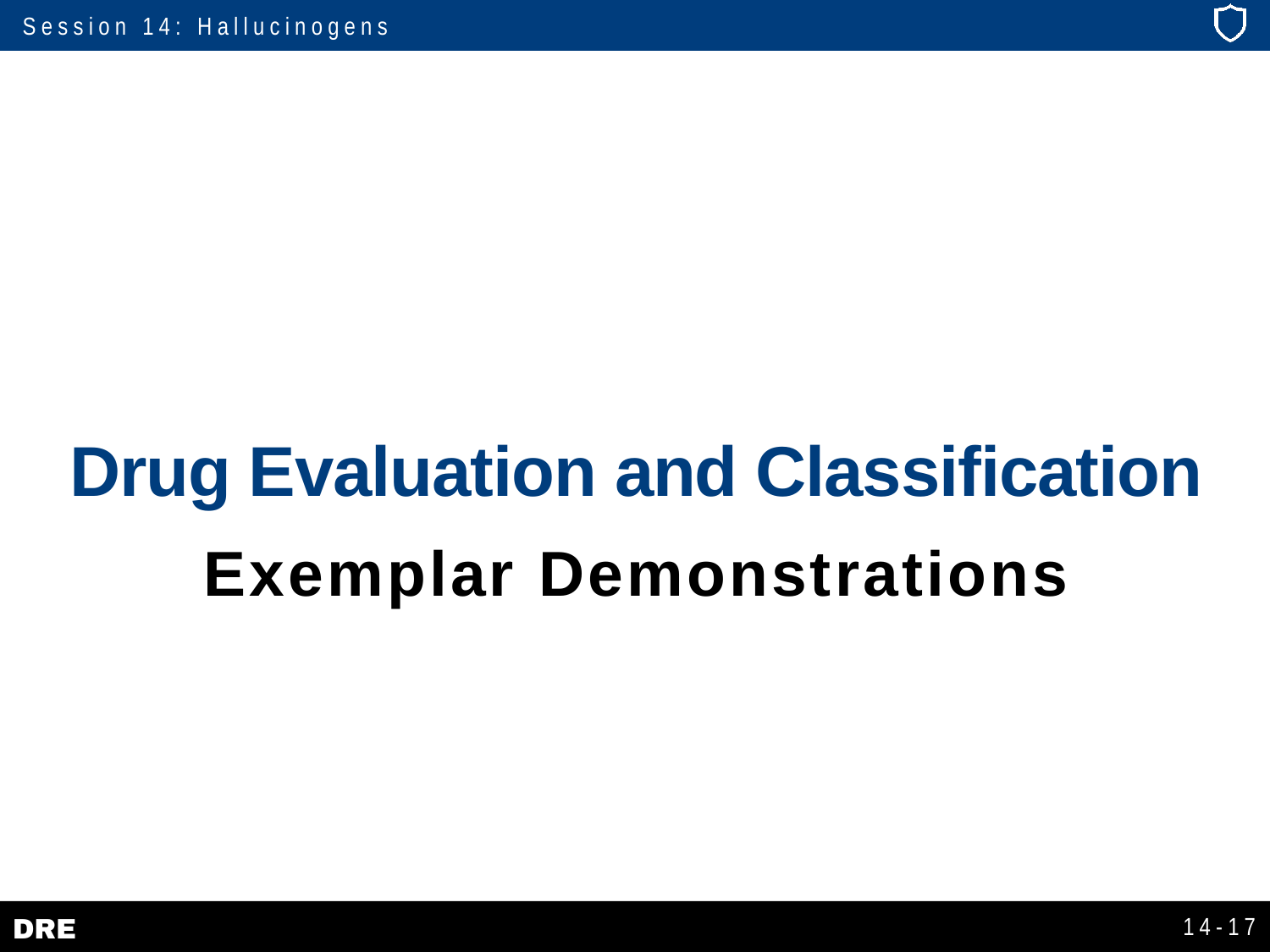

# Drug Evaluation and Classification
Exemplar Demonstrations
14-17